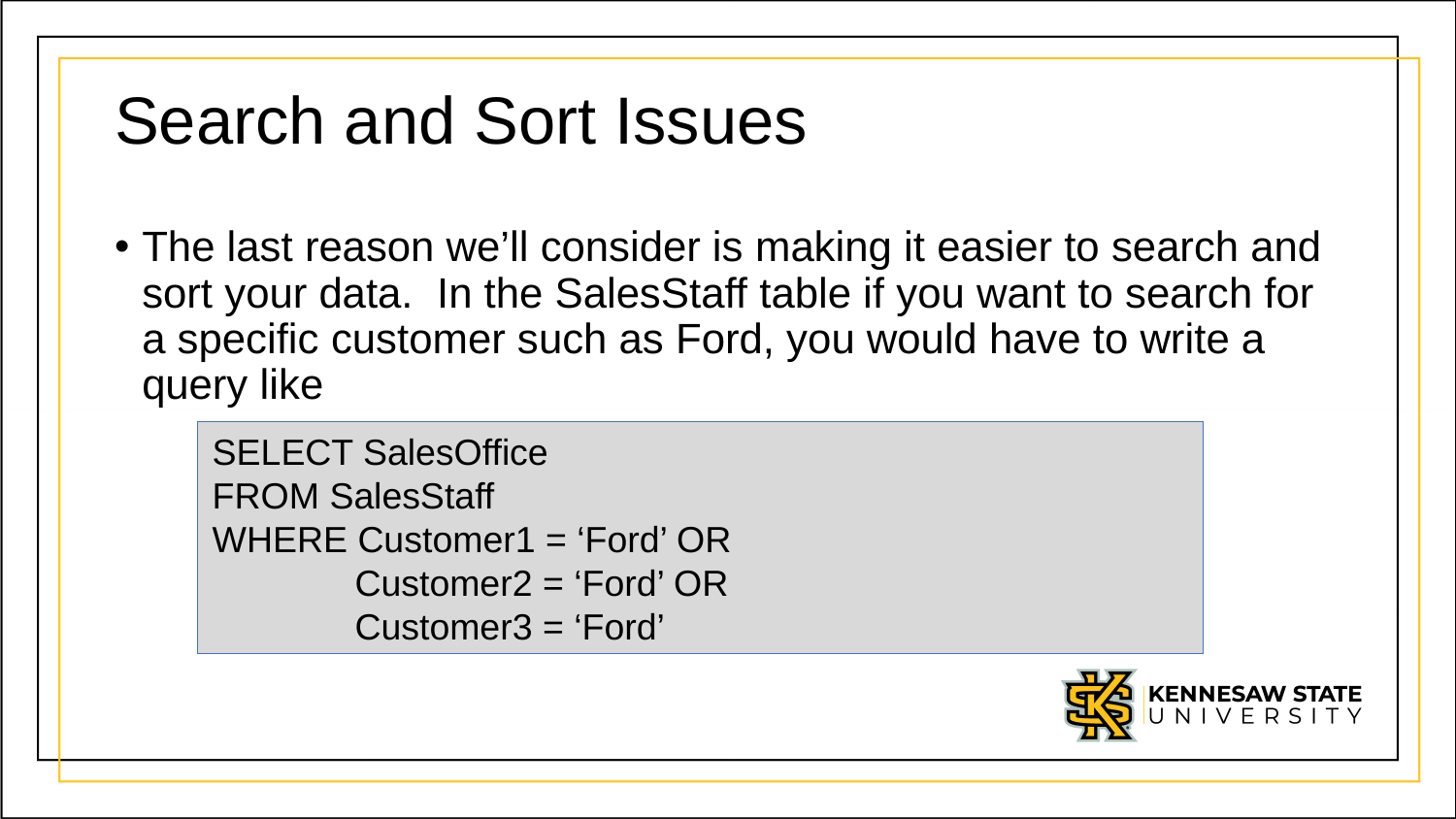

# Search and Sort Issues
The last reason we’ll consider is making it easier to search and sort your data.  In the SalesStaff table if you want to search for a specific customer such as Ford, you would have to write a query like

SELECT SalesOffice
FROM SalesStaff
WHERE Customer1 = ‘Ford’ OR
              Customer2 = ‘Ford’ OR
              Customer3 = ‘Ford’